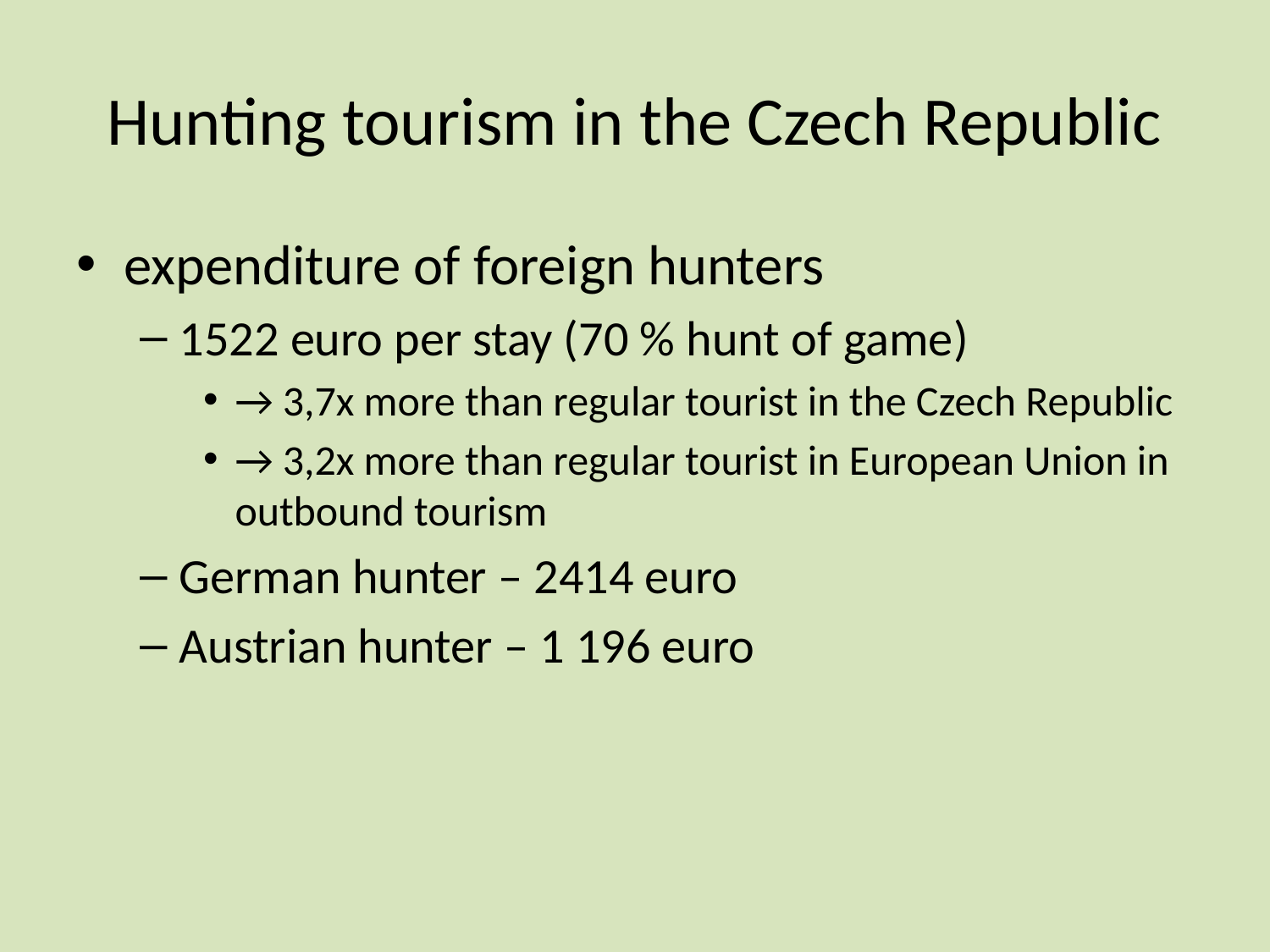

# Hunting tourism in the Czech Republic
expenditure of foreign hunters
1522 euro per stay (70 % hunt of game)
→ 3,7x more than regular tourist in the Czech Republic
→ 3,2x more than regular tourist in European Union in outbound tourism
German hunter – 2414 euro
Austrian hunter – 1 196 euro